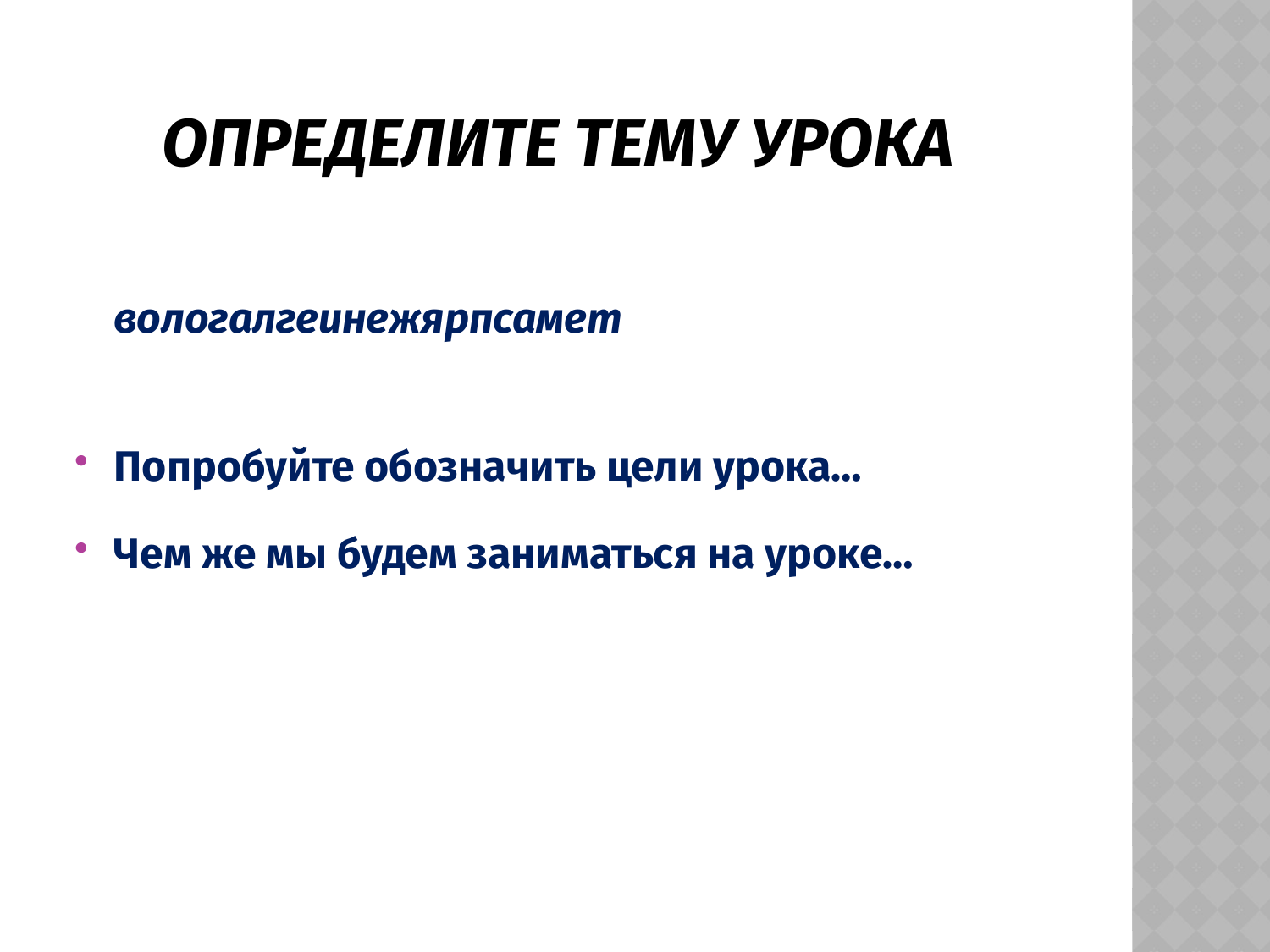

# Определите тему урока

	вологалгеинежярпсамет

Попробуйте обозначить цели урока…
Чем же мы будем заниматься на уроке…